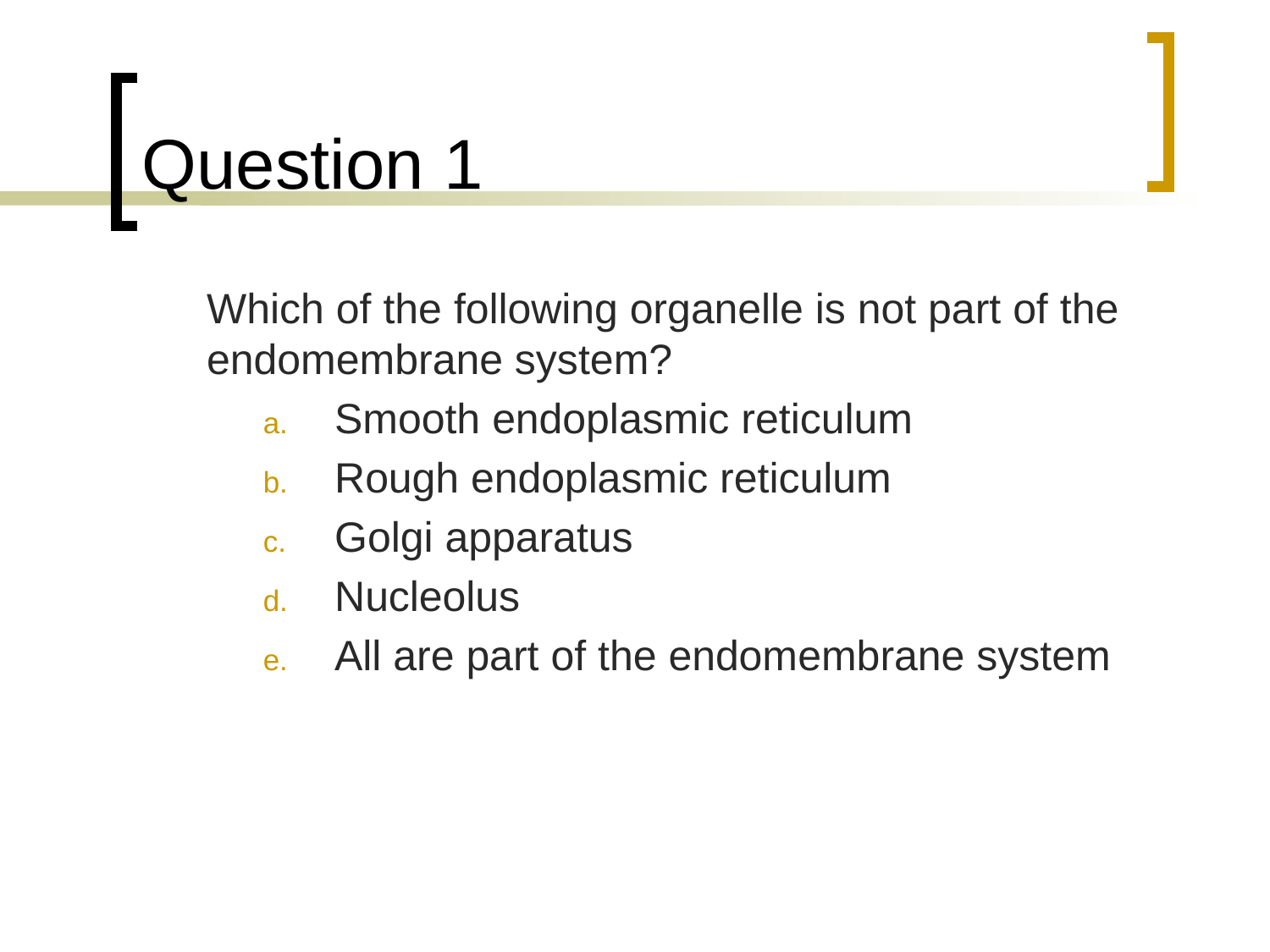

# Question 1
	Which of the following organelle is not part of the endomembrane system?
Smooth endoplasmic reticulum
Rough endoplasmic reticulum
Golgi apparatus
Nucleolus
All are part of the endomembrane system